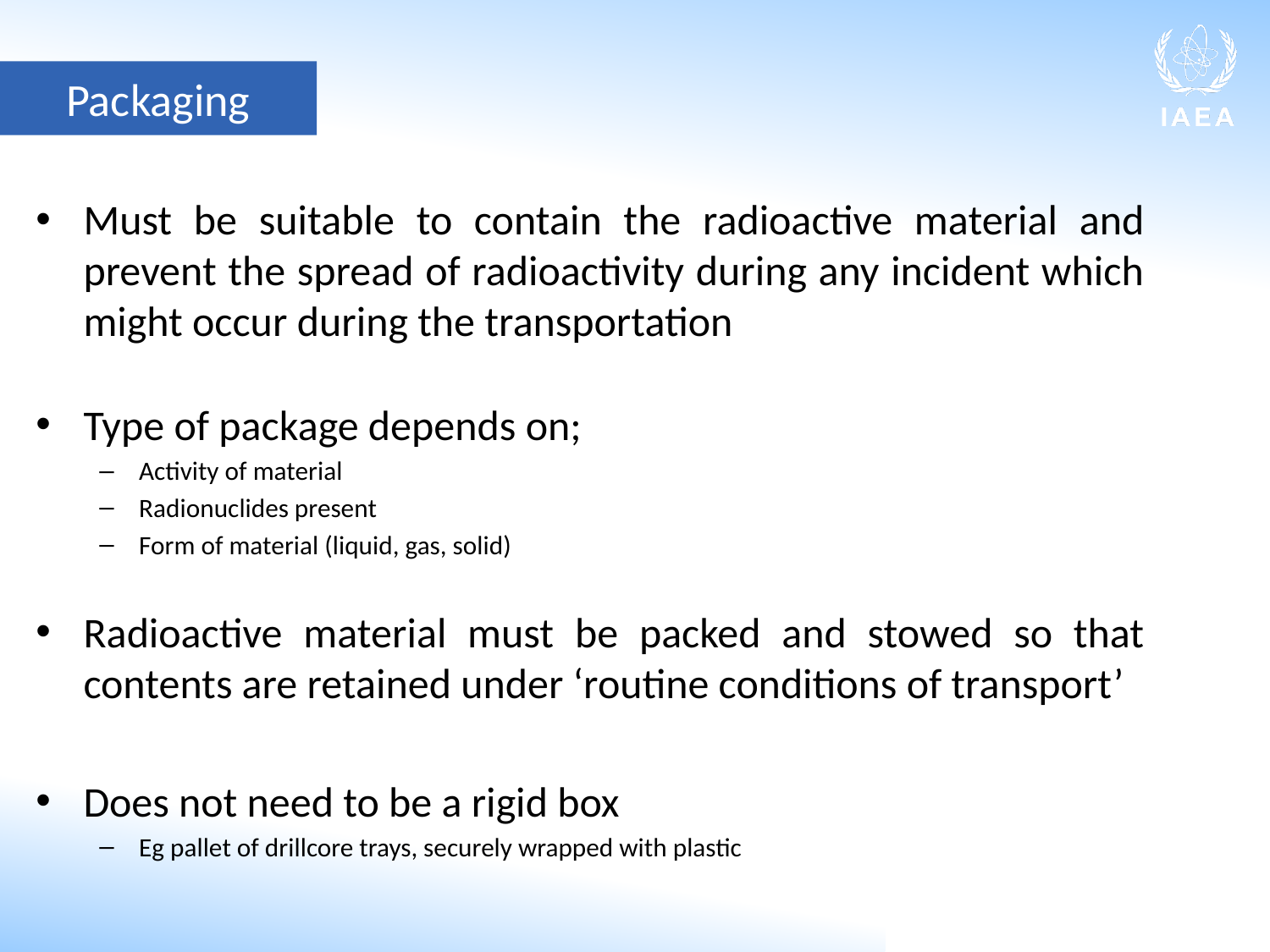

Packaging
Must be suitable to contain the radioactive material and prevent the spread of radioactivity during any incident which might occur during the transportation

Type of package depends on;
Activity of material
Radionuclides present
Form of material (liquid, gas, solid)

Radioactive material must be packed and stowed so that contents are retained under ‘routine conditions of transport’

Does not need to be a rigid box
Eg pallet of drillcore trays, securely wrapped with plastic